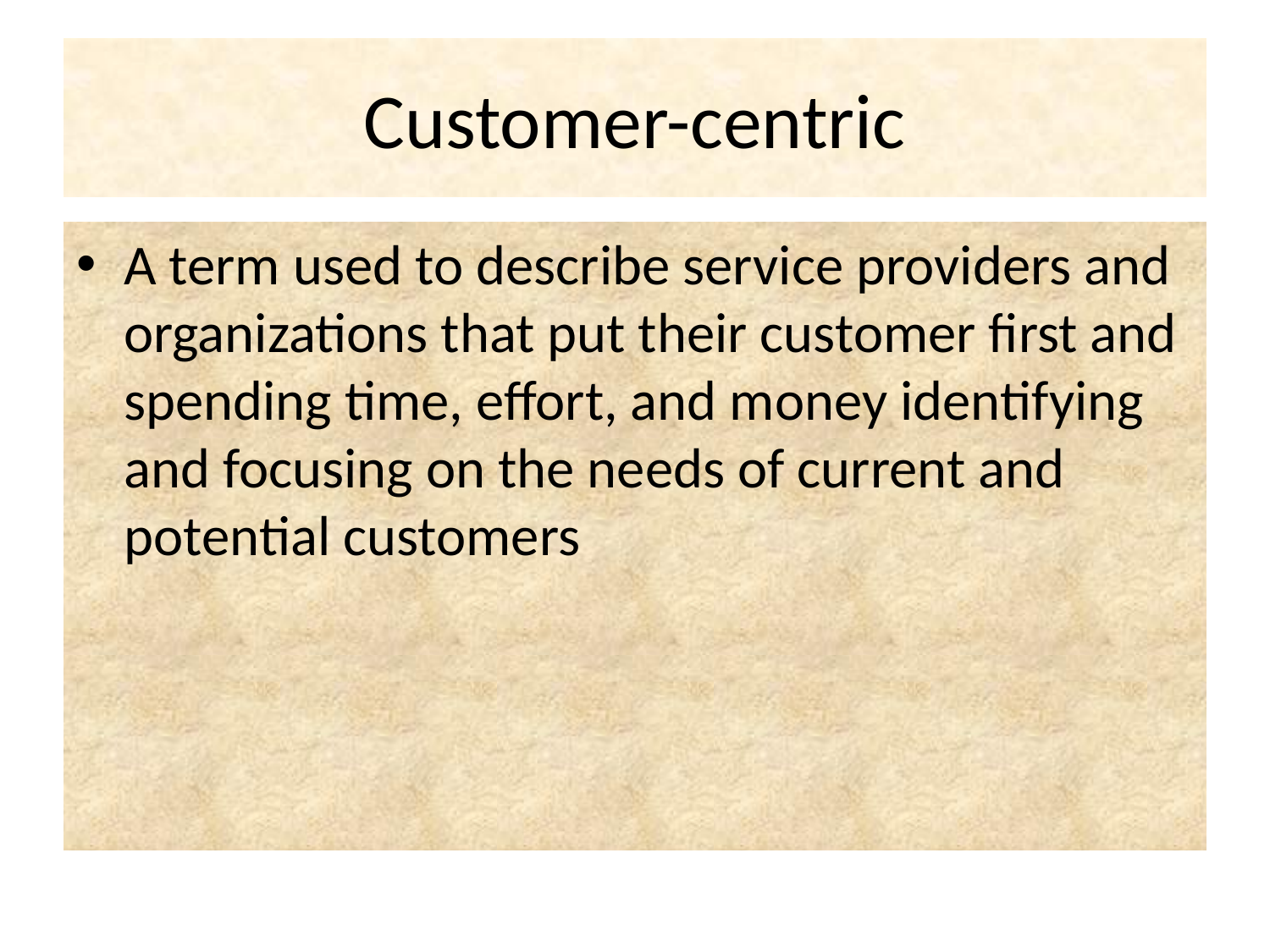

# Customer-centric
A term used to describe service providers and organizations that put their customer first and spending time, effort, and money identifying and focusing on the needs of current and potential customers